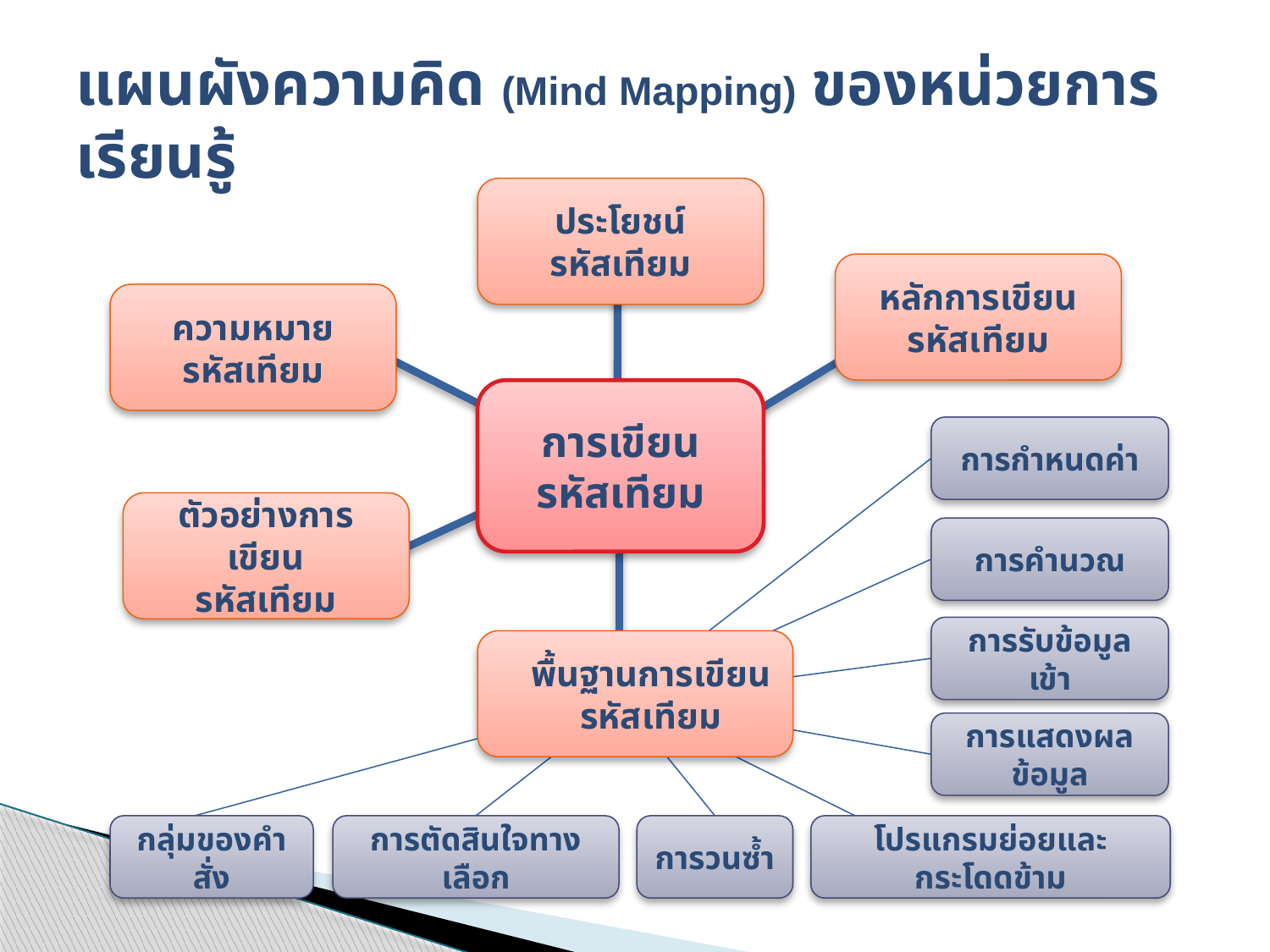

# แผนผังความคิด (Mind Mapping) ของหน่วยการเรียนรู้
ประโยชน์
รหัสเทียม
หลักการเขียน
รหัสเทียม
ความหมาย
รหัสเทียม
การเขียน
รหัสเทียม
การกำหนดค่า
ตัวอย่างการเขียน
รหัสเทียม
การคำนวณ
การรับข้อมูลเข้า
พื้นฐานการเขียน
รหัสเทียม
การแสดงผลข้อมูล
กลุ่มของคำสั่ง
การตัดสินใจทางเลือก
การวนซ้ำ
โปรแกรมย่อยและกระโดดข้าม